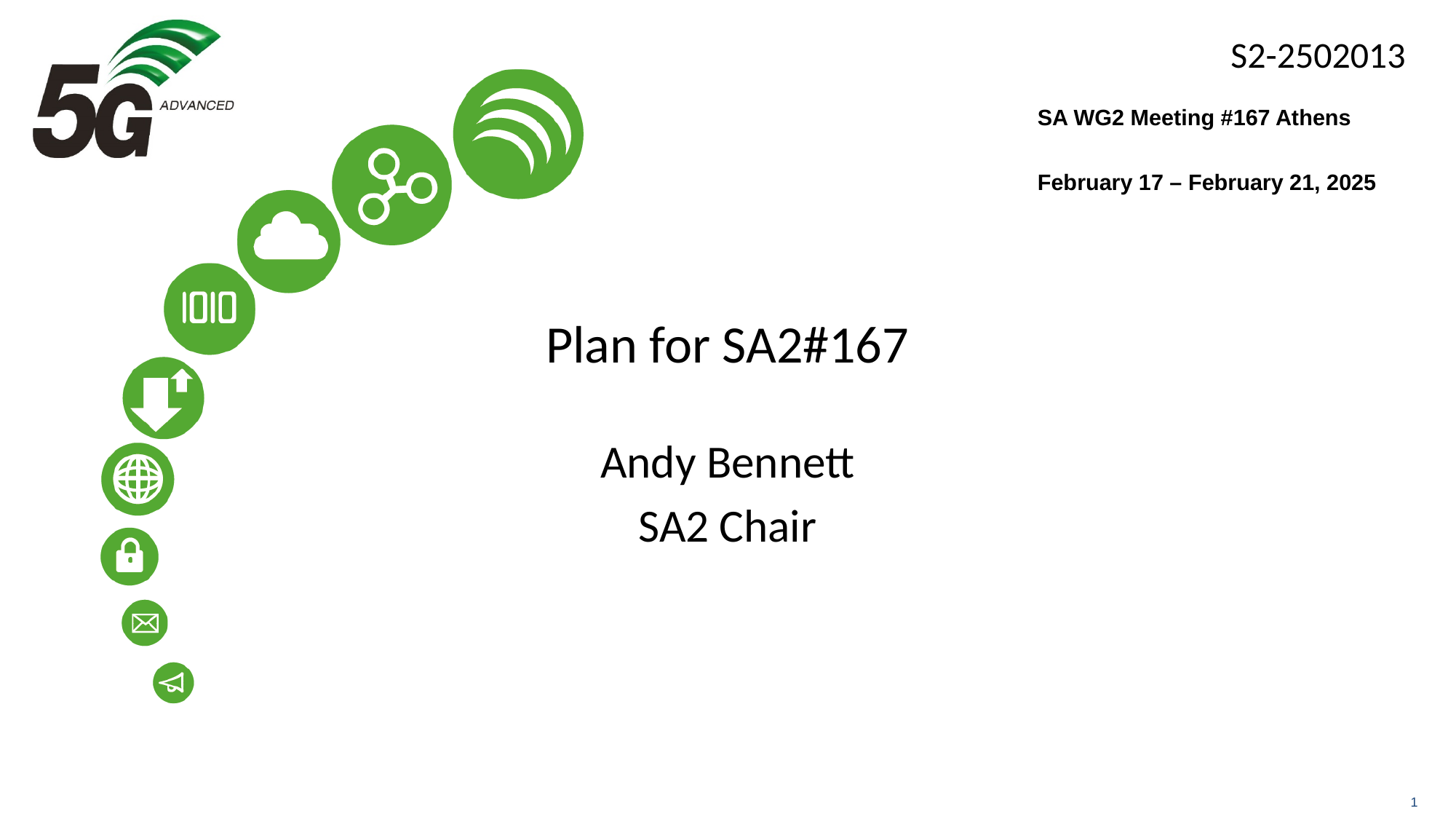

SA WG2 Meeting #167 Athens
February 17 – February 21, 2025
# Plan for SA2#167
Andy Bennett
SA2 Chair